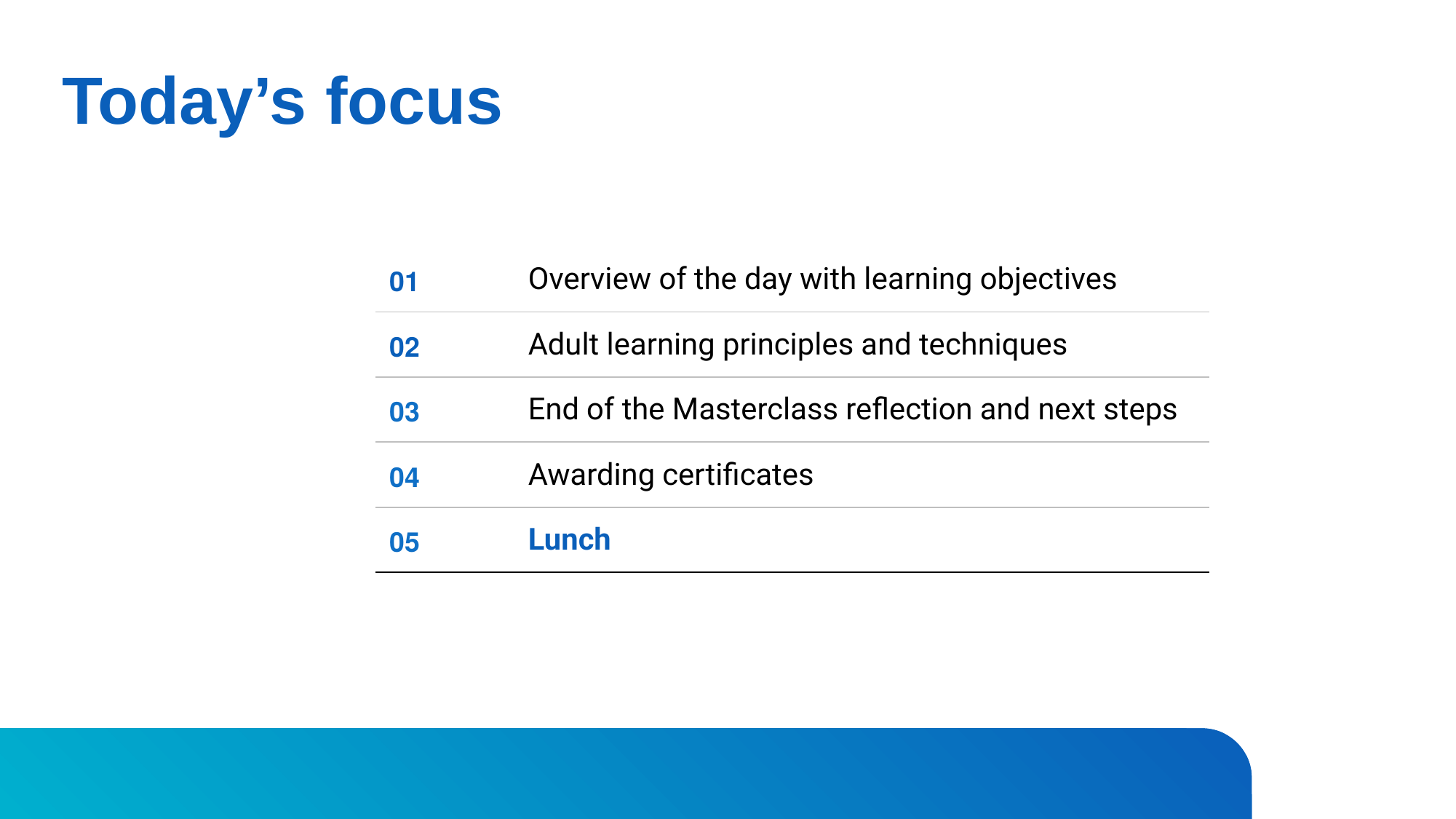

| 01 | Overview of the day with learning objectives |
| --- | --- |
| 02 | Adult learning principles and techniques |
| 03 | End of the Masterclass reflection and next steps |
| 04 | Awarding certificates |
| 05 | Lunch |